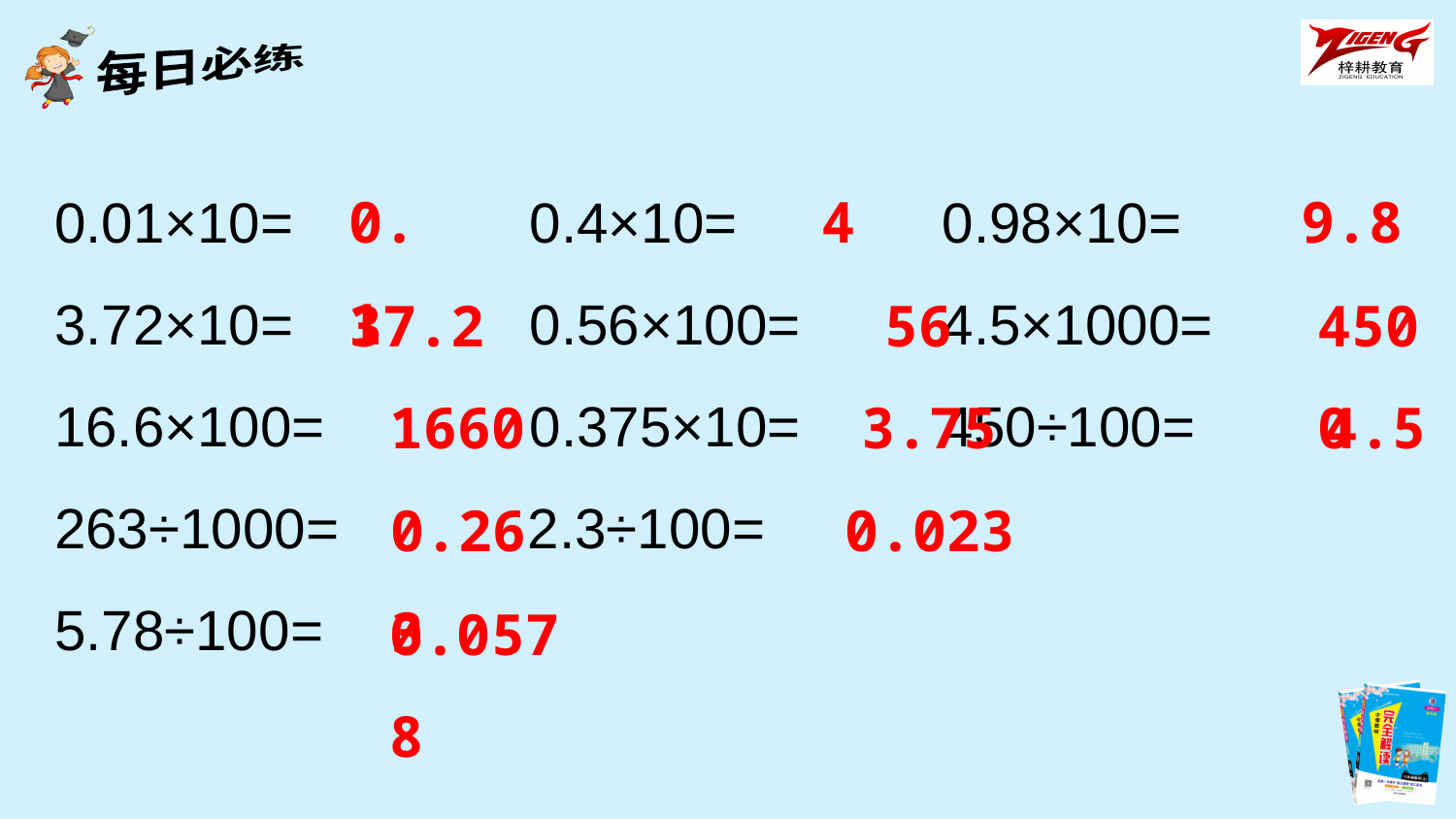

0.01×10=               0.4×10=             0.98×10=
3.72×10=               0.56×100=         4.5×1000=
16.6×100=             0.375×10=         450÷100=
263÷1000=            2.3÷100=
5.78÷100=
0.1
4
9.8
56
4500
37.2
3.75
1660
4.5
0.263
0.023
0.0578